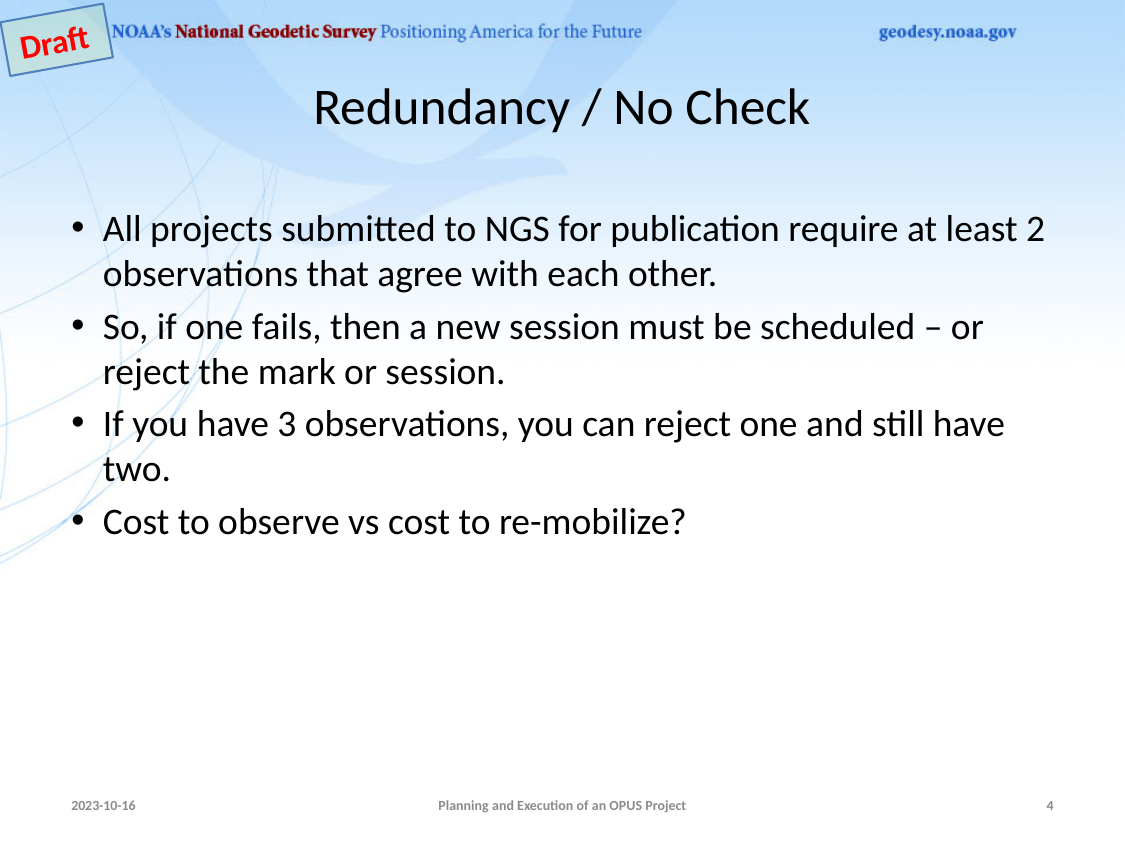

Draft
# Redundancy / No Check
All projects submitted to NGS for publication require at least 2 observations that agree with each other.
So, if one fails, then a new session must be scheduled – or reject the mark or session.
If you have 3 observations, you can reject one and still have two.
Cost to observe vs cost to re-mobilize?
2023-10-16
Planning and Execution of an OPUS Project
4